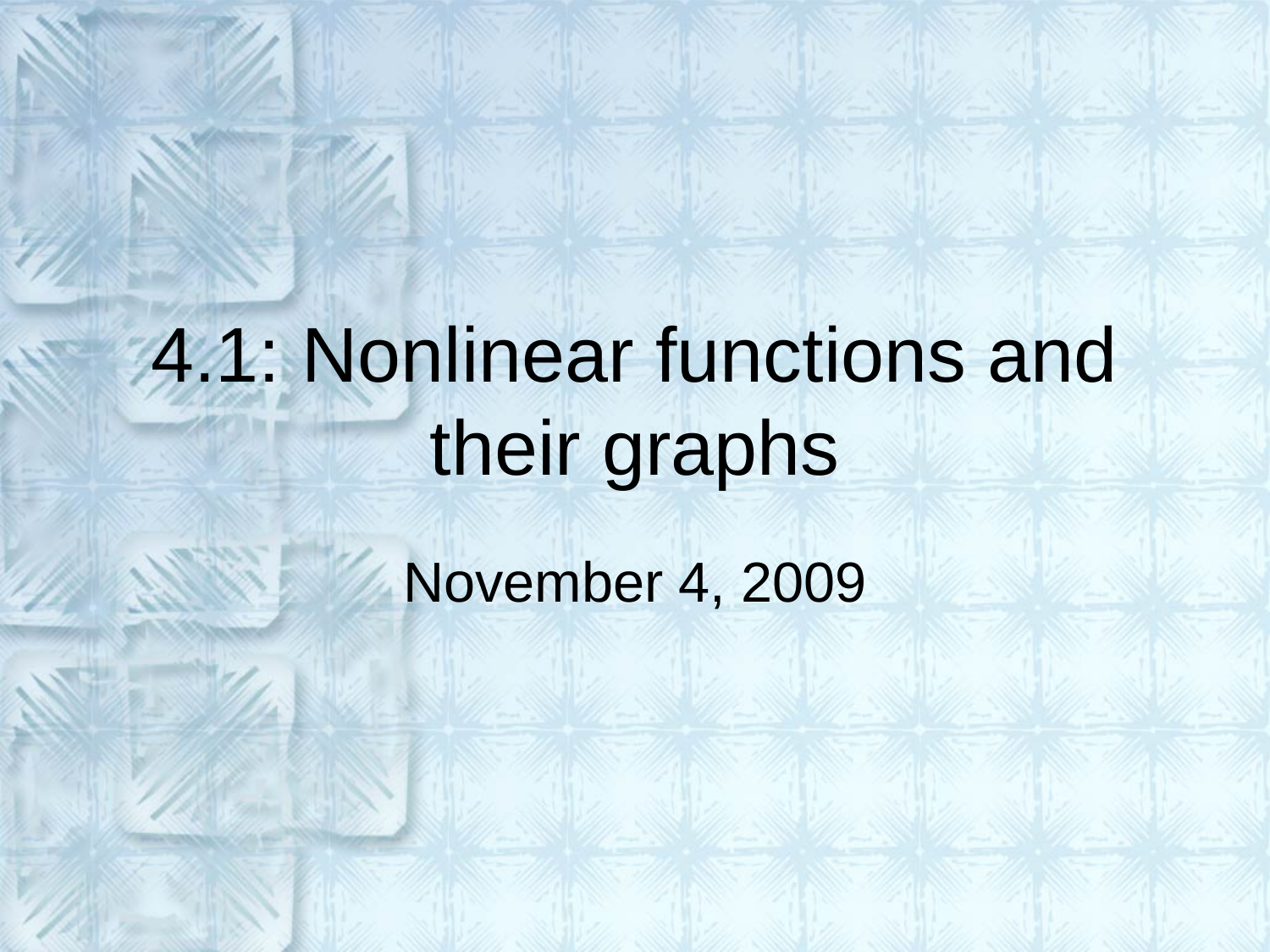

# 4.1: Nonlinear functions and their graphs
November 4, 2009